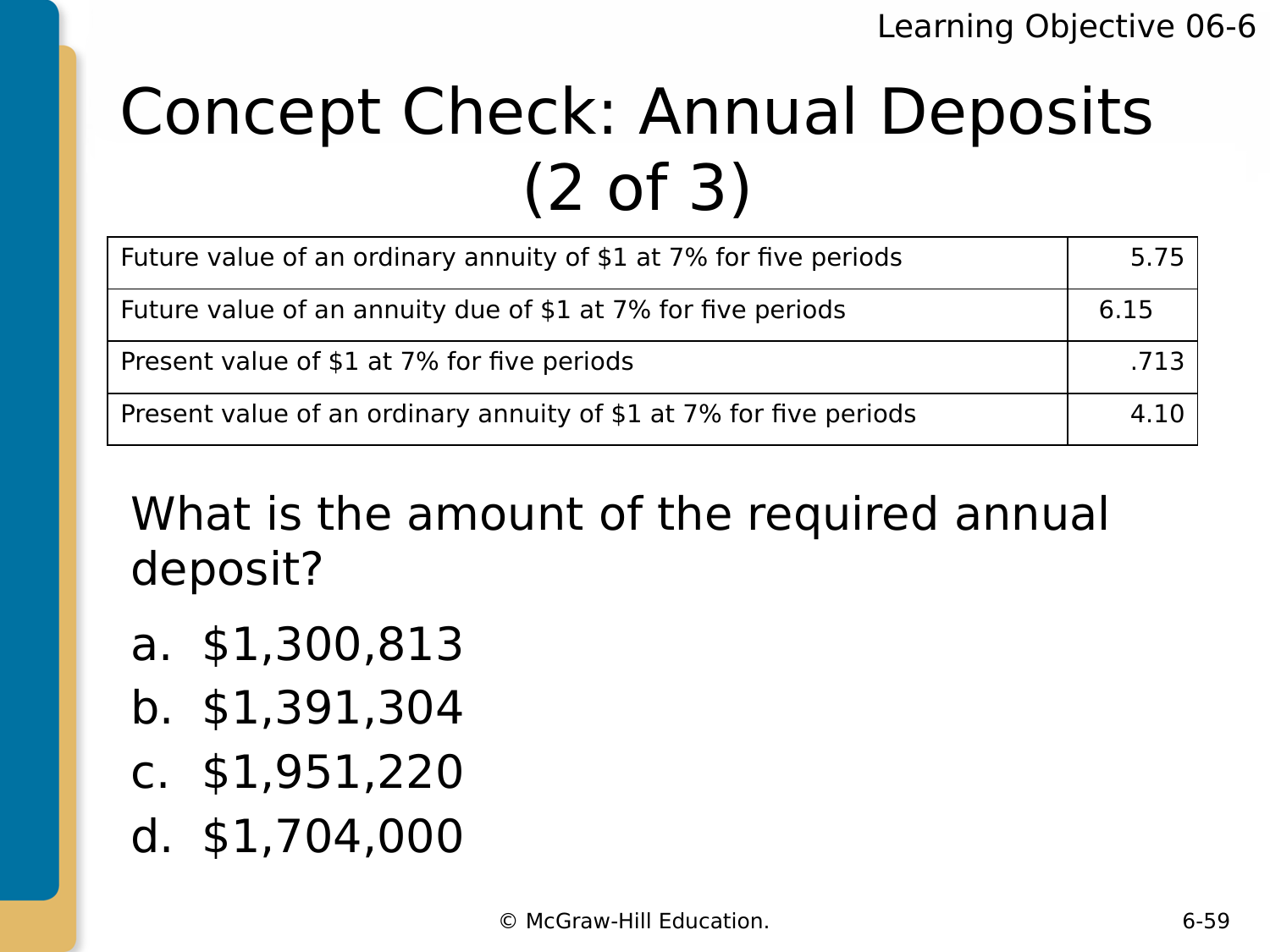

Learning Objective 06-6
# Concept Check: Annual Deposits (2 of 3)
| Future value of an ordinary annuity of $1 at 7% for five periods | 5.75 |
| --- | --- |
| Future value of an annuity due of $1 at 7% for five periods | 6.15 |
| Present value of $1 at 7% for five periods | .713 |
| Present value of an ordinary annuity of $1 at 7% for five periods | 4.10 |
What is the amount of the required annual deposit?
$1,300,813
$1,391,304
$1,951,220
$1,704,000